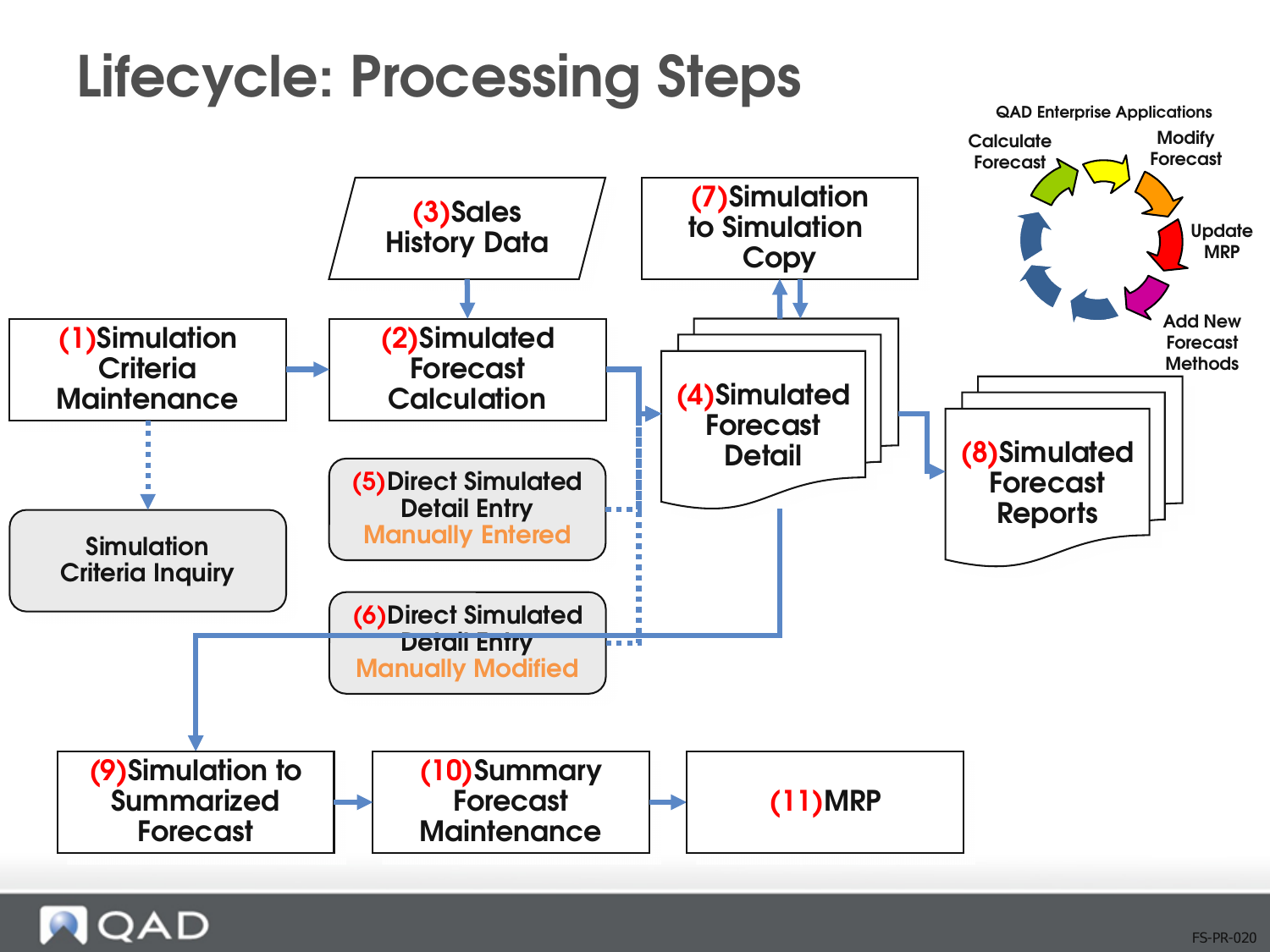

# Lifecycle: Processing Steps
QAD Enterprise Applications
Modify
Forecast
Calculate
Forecast

Analyze
History

Update
MRP

Define
Forecast
Criteria
Add New
Forecast
Methods
(7)Simulation
to Simulation
Copy
(3)Sales
History Data
(1)Simulation
Criteria
Maintenance
(2)Simulated
Forecast
Calculation
(4)Simulated
Forecast
Detail
(8)Simulated
Forecast
Reports
(5)Direct Simulated
Detail Entry
Manually Entered
Simulation
Criteria Inquiry
(6)Direct Simulated
Detail Entry
Manually Modified
(9)Simulation to
Summarized
Forecast
(10)Summary
Forecast
Maintenance

(11)MRP

FS-PR-020